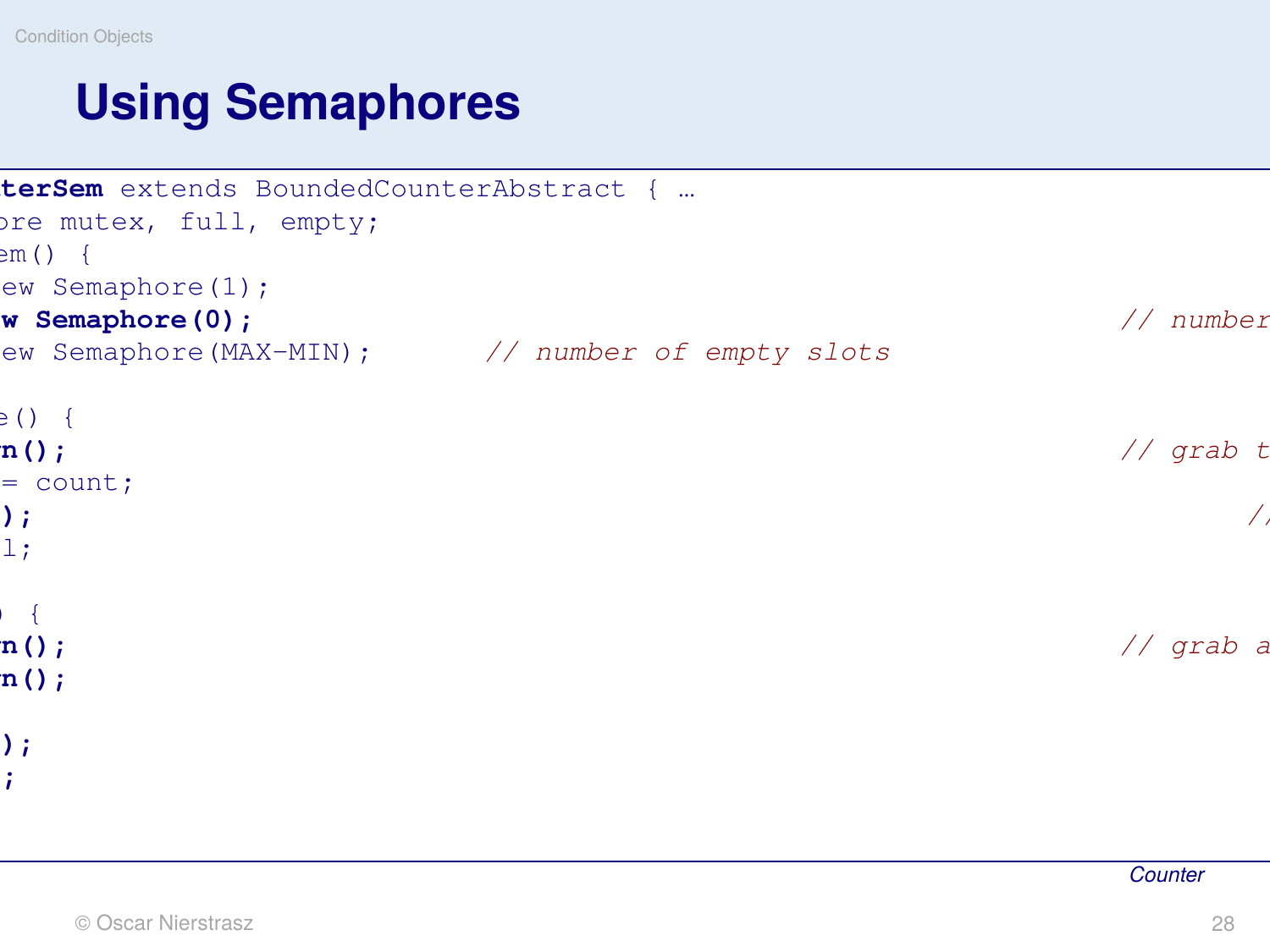

Condition Objects
# Using Semaphores
public class BoundedCounterSem extends BoundedCounterAbstract { …
	protected Semaphore mutex, full, empty;
	BoundedCounterVSem() {
		mutex = new Semaphore(1);
		full = new Semaphore(0);							// number of counters
		empty = new Semaphore(MAX-MIN); 	// number of empty slots
	}
	public long value() {
		mutex.down(); 									// grab the resource
		long val = count;
		mutex.up(); 										// release it
		return val;
	}
	public void inc() {
		empty.down(); 									// grab a slot
		mutex.down();
		count ++;
		mutex.up();
		full.up(); 											// release a counter
	}
…
Counter
© Oscar Nierstrasz
28